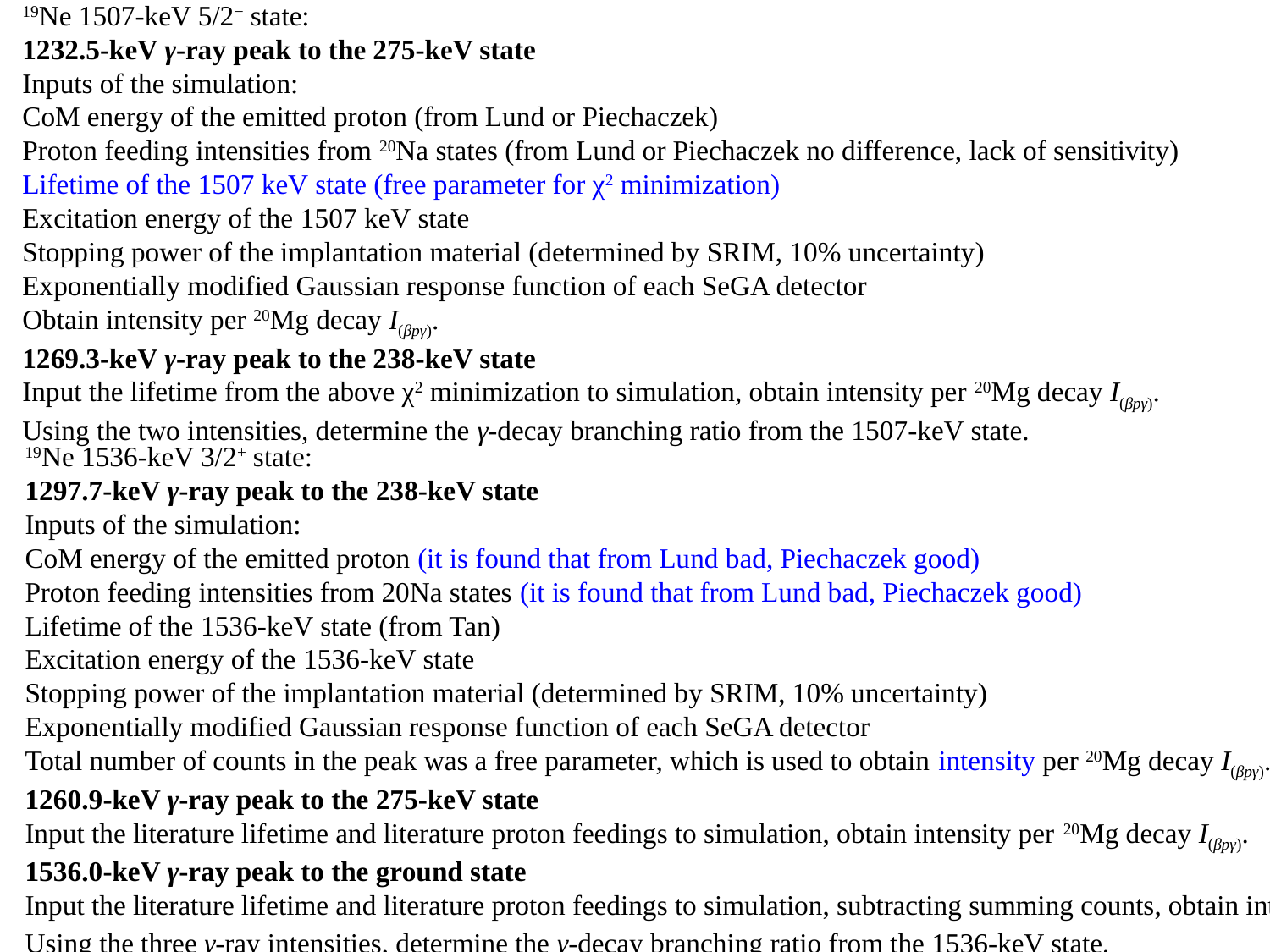

19Ne 1507-keV 5/2− state:
1232.5-keV γ-ray peak to the 275-keV state
Inputs of the simulation:
CoM energy of the emitted proton (from Lund or Piechaczek)
Proton feeding intensities from 20Na states (from Lund or Piechaczek no difference, lack of sensitivity)
Lifetime of the 1507 keV state (free parameter for χ2 minimization)
Excitation energy of the 1507 keV state
Stopping power of the implantation material (determined by SRIM, 10% uncertainty)
Exponentially modified Gaussian response function of each SeGA detector
Obtain intensity per 20Mg decay I(βpγ).
1269.3-keV γ-ray peak to the 238-keV state
Input the lifetime from the above χ2 minimization to simulation, obtain intensity per 20Mg decay I(βpγ).
Using the two intensities, determine the γ-decay branching ratio from the 1507-keV state.
19Ne 1536-keV 3/2+ state:
1297.7-keV γ-ray peak to the 238-keV state
Inputs of the simulation:
CoM energy of the emitted proton (it is found that from Lund bad, Piechaczek good)
Proton feeding intensities from 20Na states (it is found that from Lund bad, Piechaczek good)
Lifetime of the 1536-keV state (from Tan)
Excitation energy of the 1536-keV state
Stopping power of the implantation material (determined by SRIM, 10% uncertainty)
Exponentially modified Gaussian response function of each SeGA detector
Total number of counts in the peak was a free parameter, which is used to obtain intensity per 20Mg decay I(βpγ).
1260.9-keV γ-ray peak to the 275-keV state
Input the literature lifetime and literature proton feedings to simulation, obtain intensity per 20Mg decay I(βpγ).
1536.0-keV γ-ray peak to the ground state
Input the literature lifetime and literature proton feedings to simulation, subtracting summing counts, obtain intensity I(βpγ).
Using the three γ-ray intensities, determine the γ-decay branching ratio from the 1536-keV state.